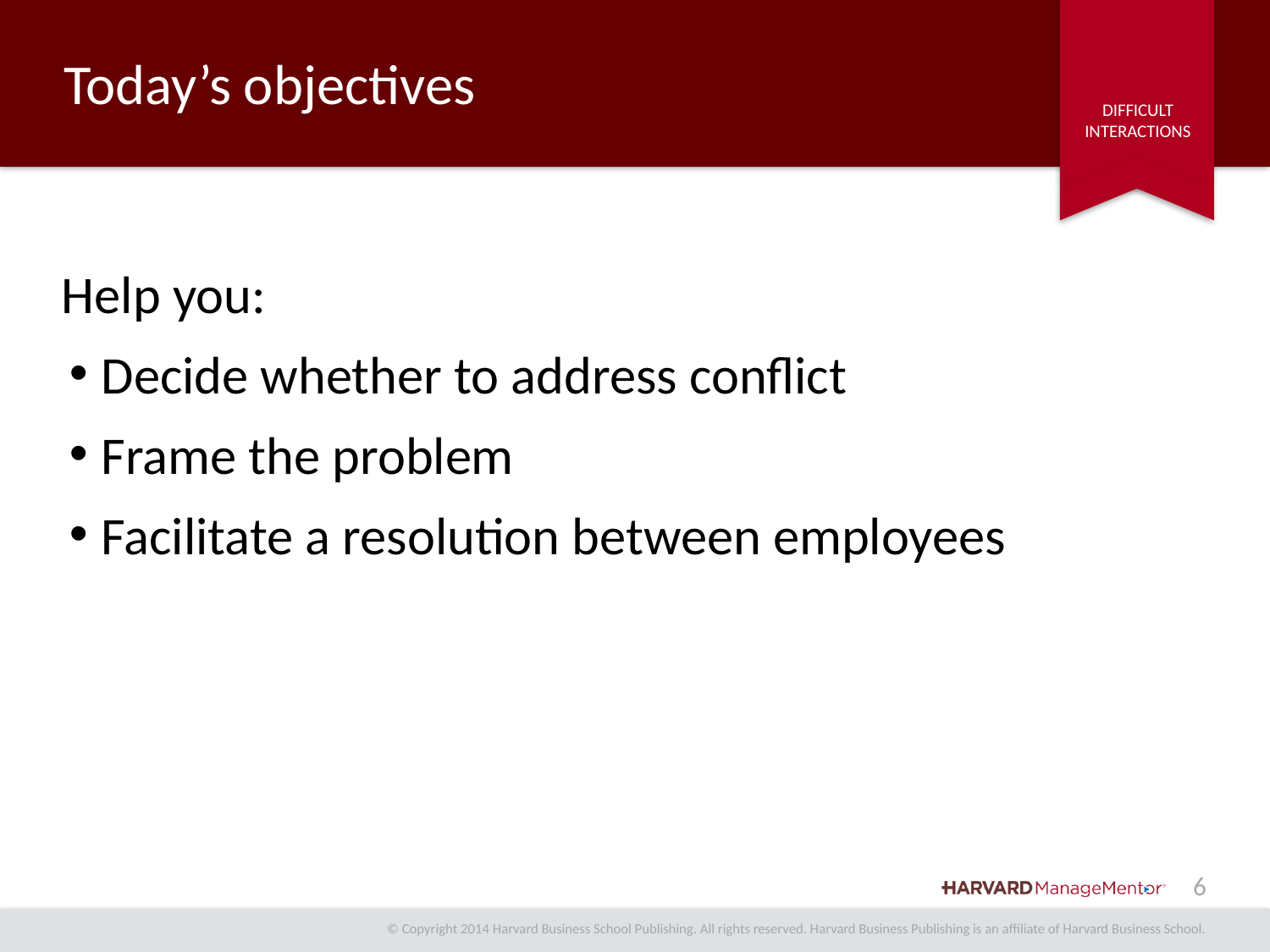

# Today’s objectives
Help you:
Decide whether to address conflict
Frame the problem
Facilitate a resolution between employees